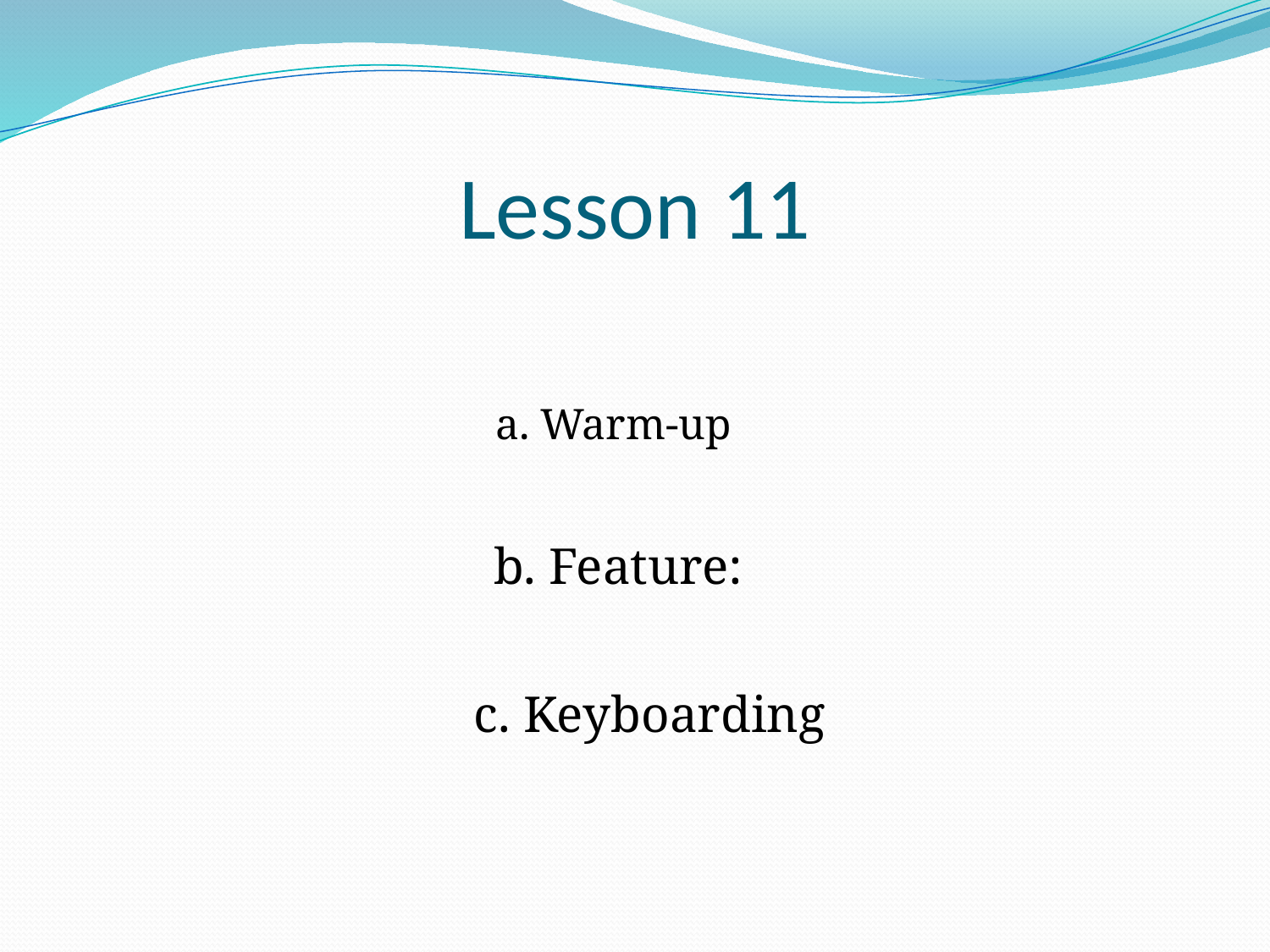

# Lesson 11
a. Warm-up
b. Feature:
c. Keyboarding